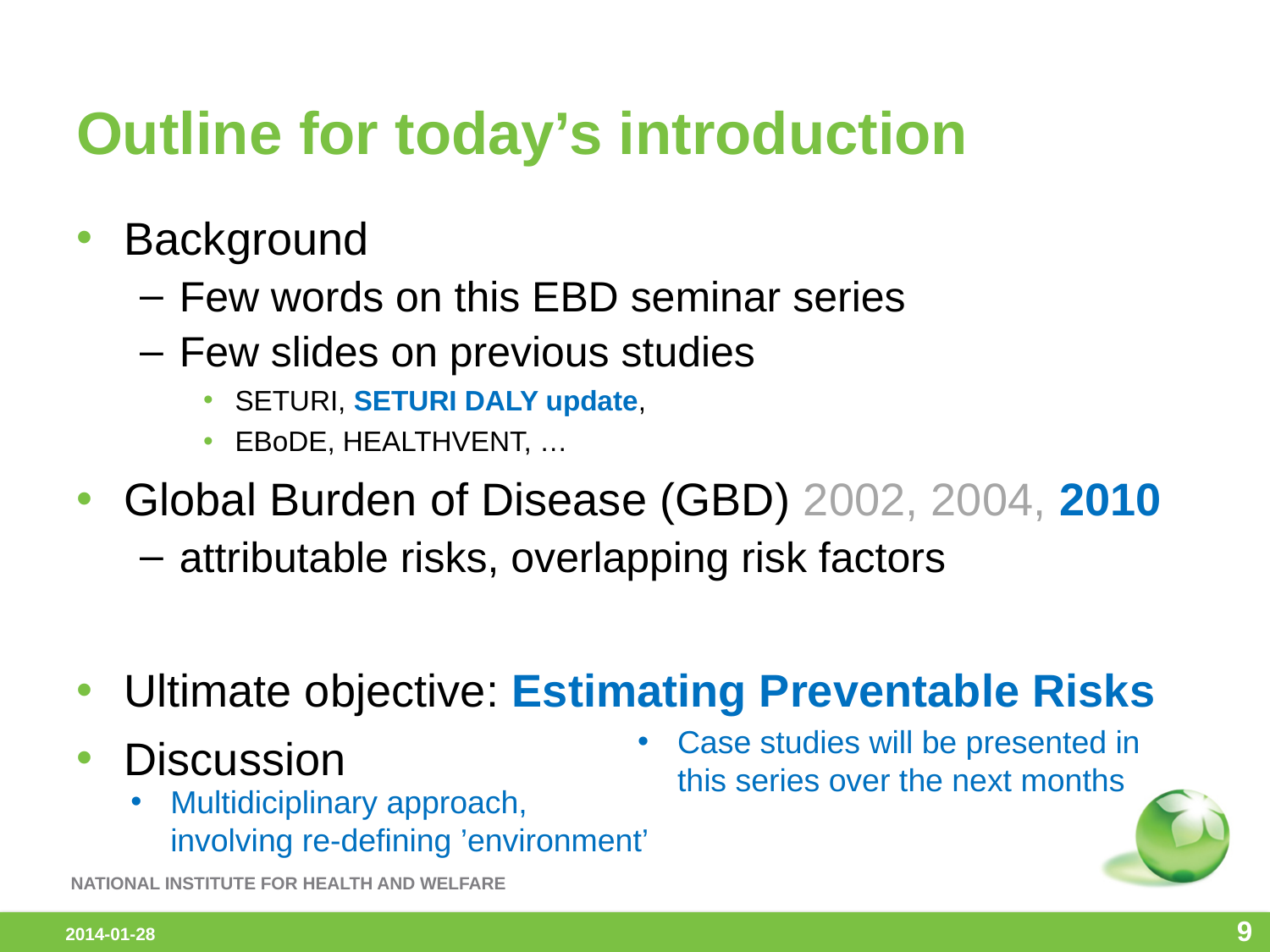

# Outline for today’s introduction
Background
Few words on this EBD seminar series
Few slides on previous studies
SETURI, SETURI DALY update,
EBoDE, HEALTHVENT, …
Global Burden of Disease (GBD) 2002, 2004, 2010
attributable risks, overlapping risk factors

Ultimate objective: Estimating Preventable Risks
Discussion

Case studies will be presented in
this series over the next months
Multidiciplinary approach,
involving re-defining ’environment’
9
2014-01-28